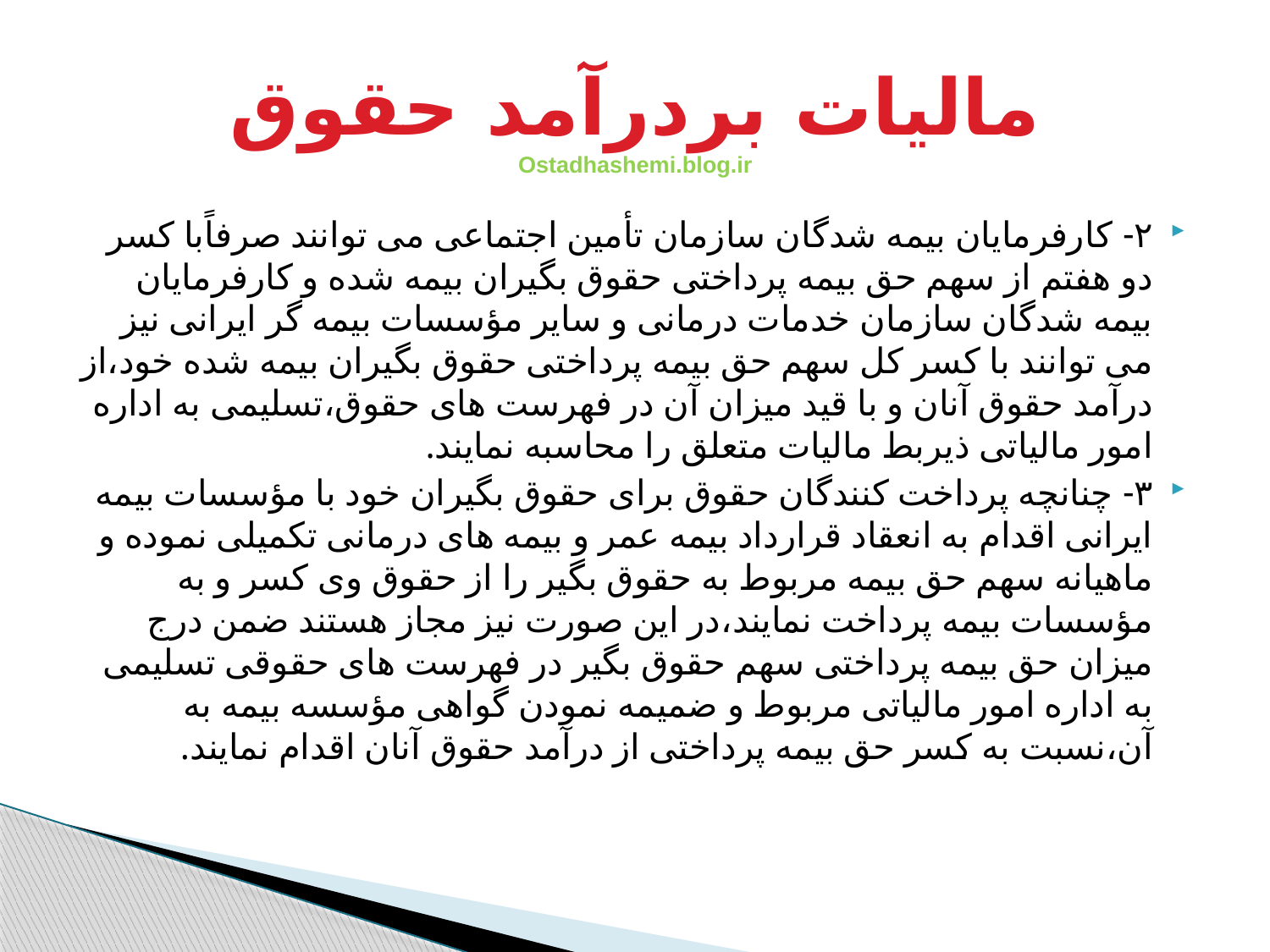

# مالیات بردرآمد حقوق Ostadhashemi.blog.ir
۲- کارفرمایان بیمه شدگان سازمان تأمین اجتماعی می توانند صرفاًبا کسر دو هفتم از سهم حق بیمه پرداختی حقوق بگیران بیمه شده و کارفرمایان بیمه شدگان سازمان خدمات درمانی و سایر مؤسسات بیمه گر ایرانی نیز می توانند با کسر کل سهم حق بیمه پرداختی حقوق بگیران بیمه شده خود،از درآمد حقوق آنان و با قید میزان آن در فهرست های حقوق،تسلیمی به اداره امور مالیاتی ذیربط مالیات متعلق را محاسبه نمایند.
۳- چنانچه پرداخت کنندگان حقوق برای حقوق بگیران خود با مؤسسات بیمه ایرانی اقدام به انعقاد قرارداد بیمه عمر و بیمه های درمانی تکمیلی نموده و ماهیانه سهم حق بیمه مربوط به حقوق بگیر را از حقوق وی کسر و به مؤسسات بیمه پرداخت نمایند،در این صورت نیز مجاز هستند ضمن درج میزان حق بیمه پرداختی سهم حقوق بگیر در فهرست های حقوقی تسلیمی به اداره امور مالیاتی مربوط و ضمیمه نمودن گواهی مؤسسه بیمه به آن،نسبت به کسر حق بیمه پرداختی از درآمد حقوق آنان اقدام نمایند.